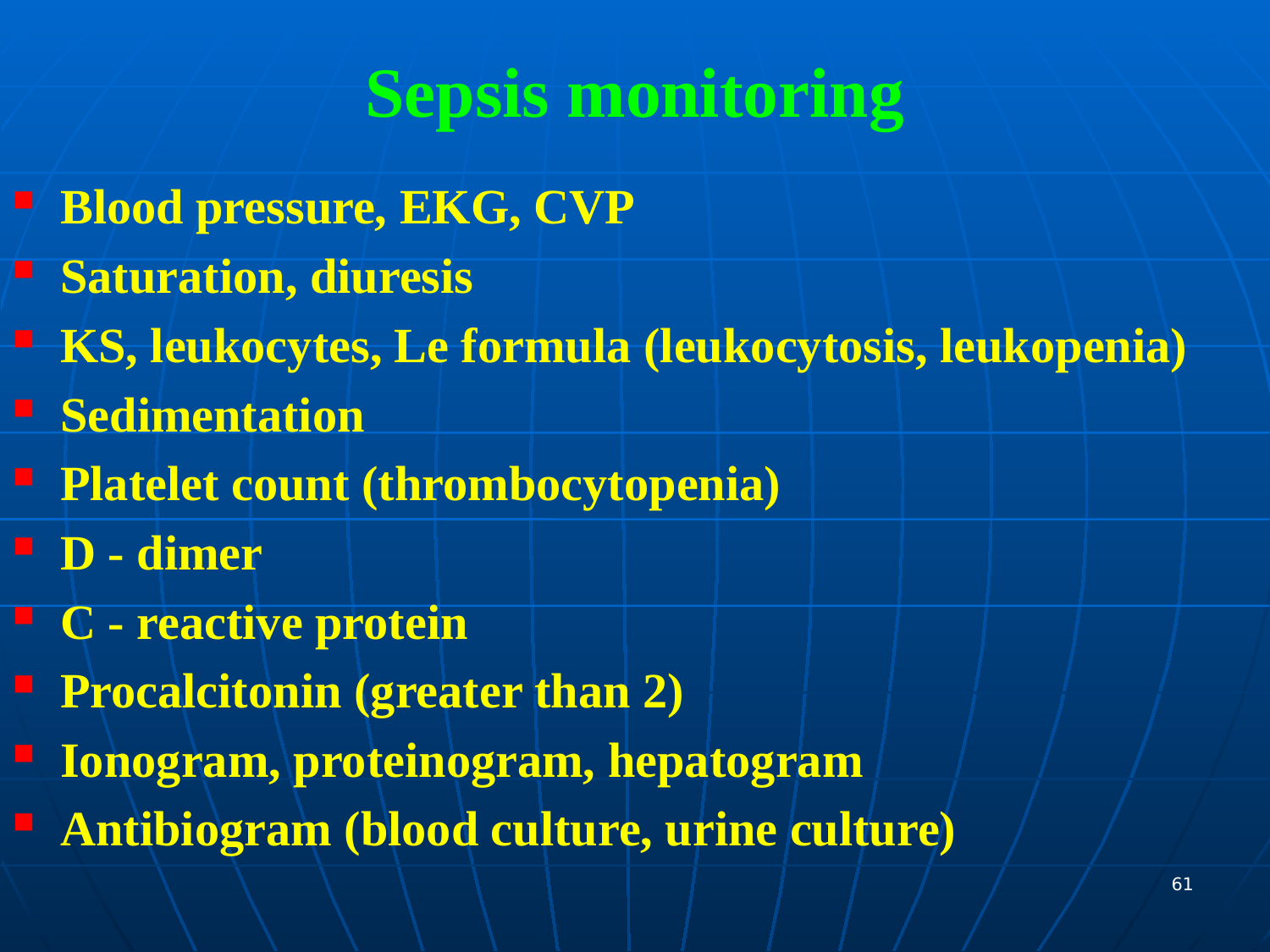

# Sepsis monitoring
Blood pressure, EKG, CVP
Saturation, diuresis
KS, leukocytes, Le formula (leukocytosis, leukopenia)
Sedimentation
Platelet count (thrombocytopenia)
D - dimer
C - reactive protein
Procalcitonin (greater than 2)
Ionogram, proteinogram, hepatogram
Antibiogram (blood culture, urine culture)

61